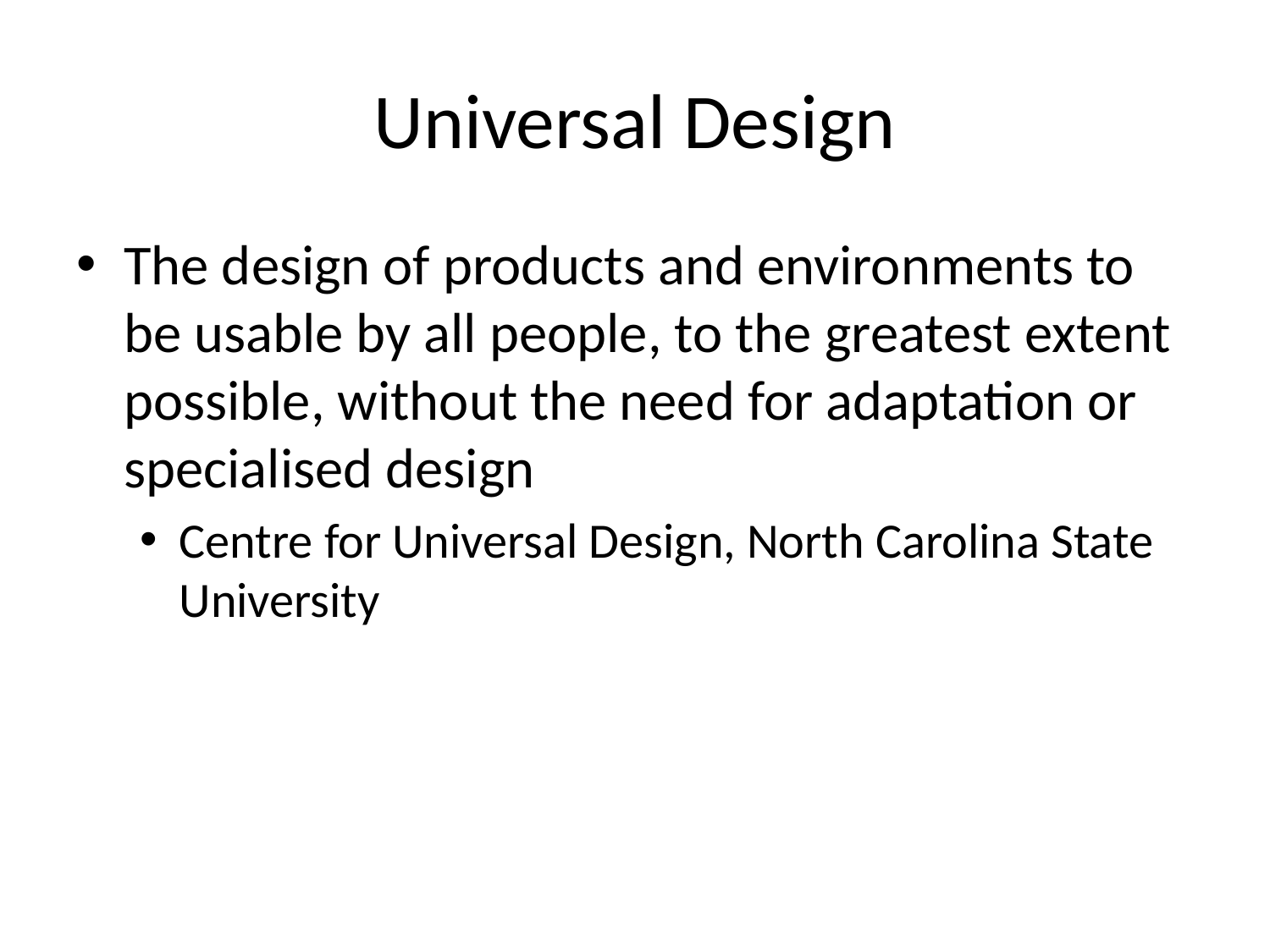

# Universal Design
The design of products and environments to be usable by all people, to the greatest extent possible, without the need for adaptation or specialised design
Centre for Universal Design, North Carolina State University